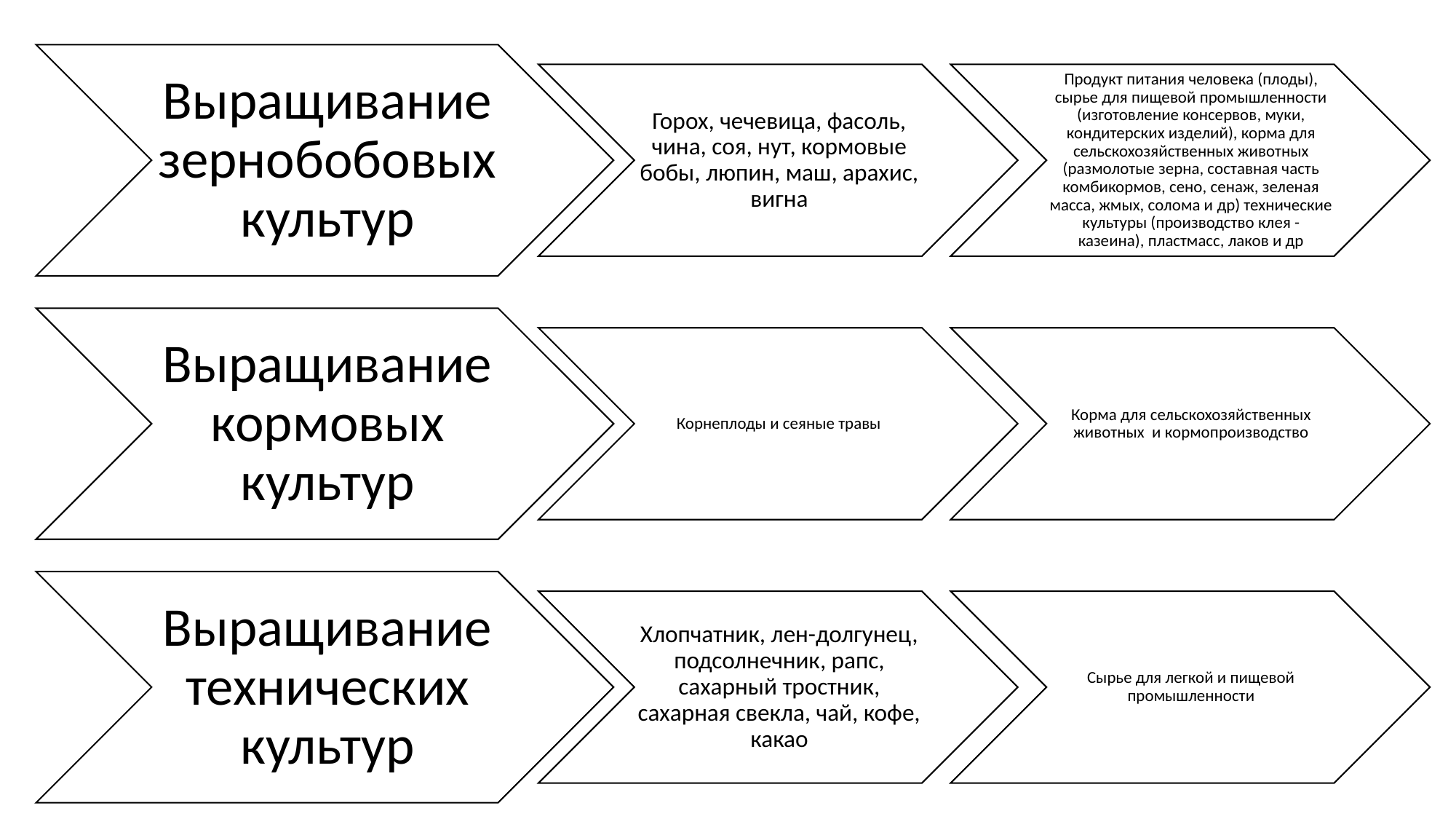

Выращивание зернобобовых культур
Горох, чечевица, фасоль, чина, соя, нут, кормовые бобы, люпин, маш, арахис, вигна
Продукт питания человека (плоды), сырье для пищевой промышленности (изготовление консервов, муки, кондитерских изделий), корма для сельскохозяйственных животных (размолотые зерна, составная часть комбикормов, сено, сенаж, зеленая масса, жмых, солома и др) технические культуры (производство клея - казеина), пластмасс, лаков и др
Выращивание кормовых культур
Корнеплоды и сеяные травы
Корма для сельскохозяйственных животных  и кормопроизводство
Выращивание технических культур
Хлопчатник, лен-долгунец, подсолнечник, рапс, сахарный тростник, сахарная свекла, чай, кофе, какао
Сырье для легкой и пищевой промышленности